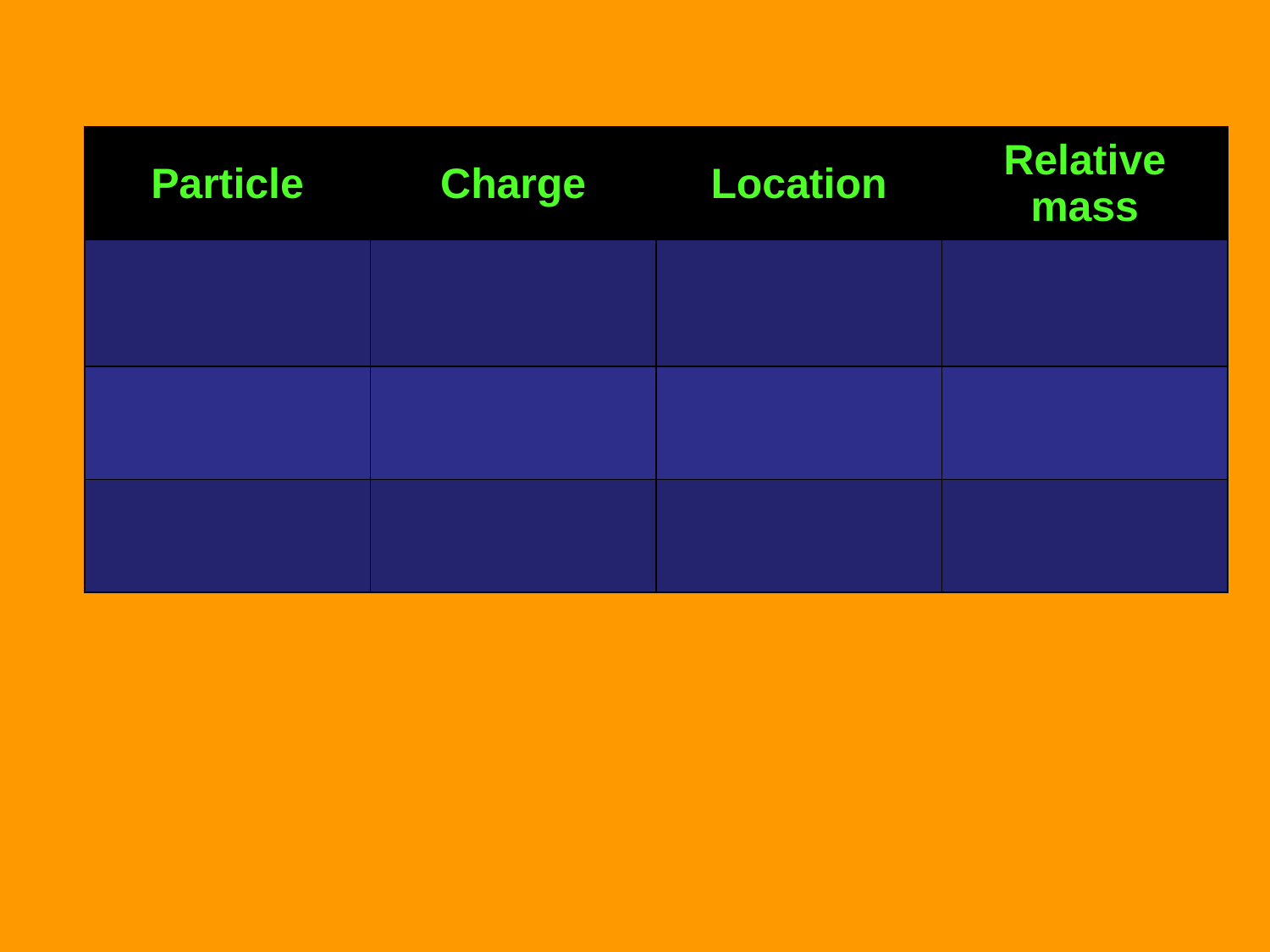

| Particle | Charge | Location | Relative mass |
| --- | --- | --- | --- |
|  |  |  |  |
|  |  |  |  |
|  |  |  |  |